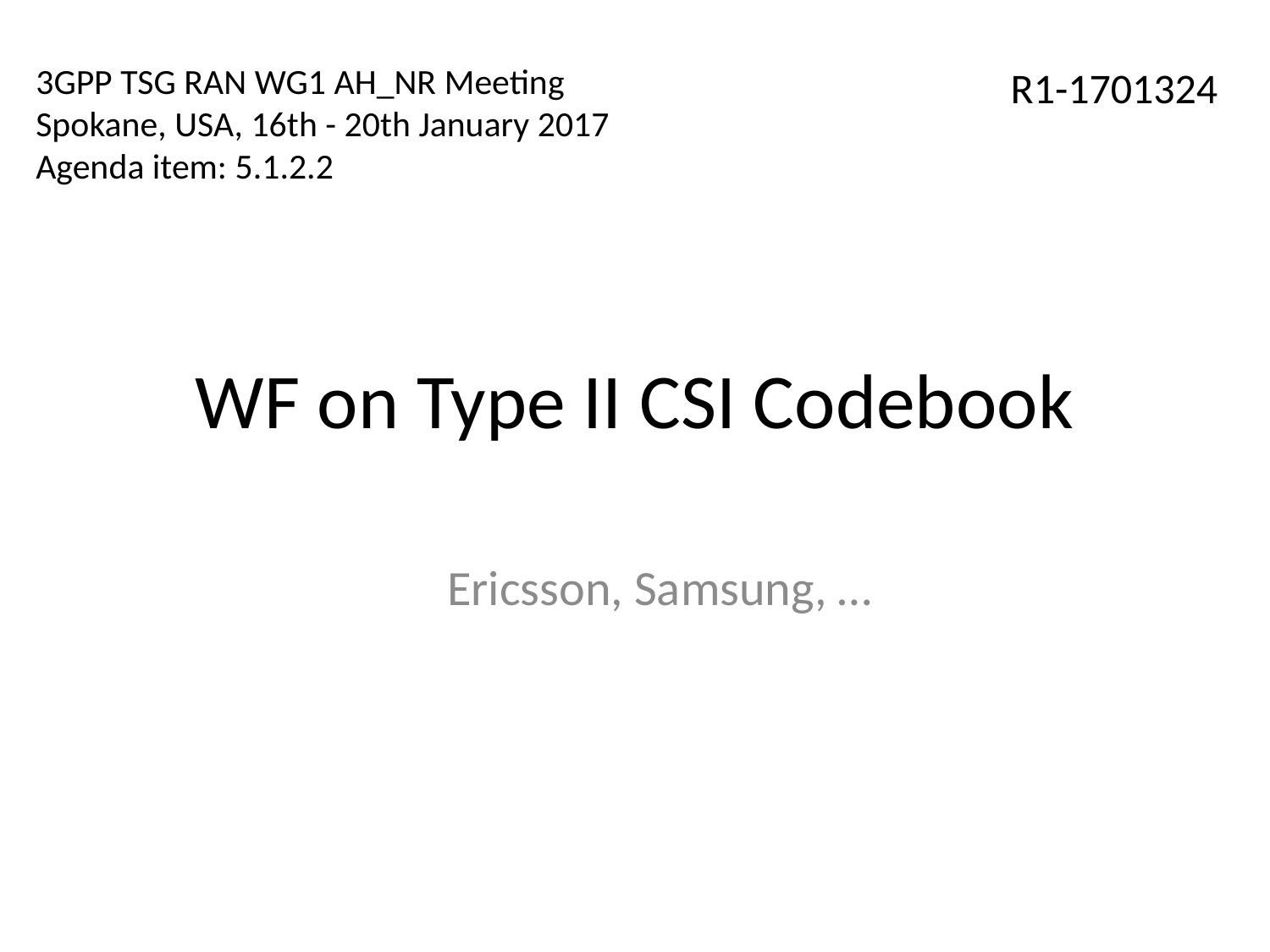

3GPP TSG RAN WG1 AH_NR Meeting
Spokane, USA, 16th - 20th January 2017
Agenda item: 5.1.2.2
R1-1701324
# WF on Type II CSI Codebook
Ericsson, Samsung, …